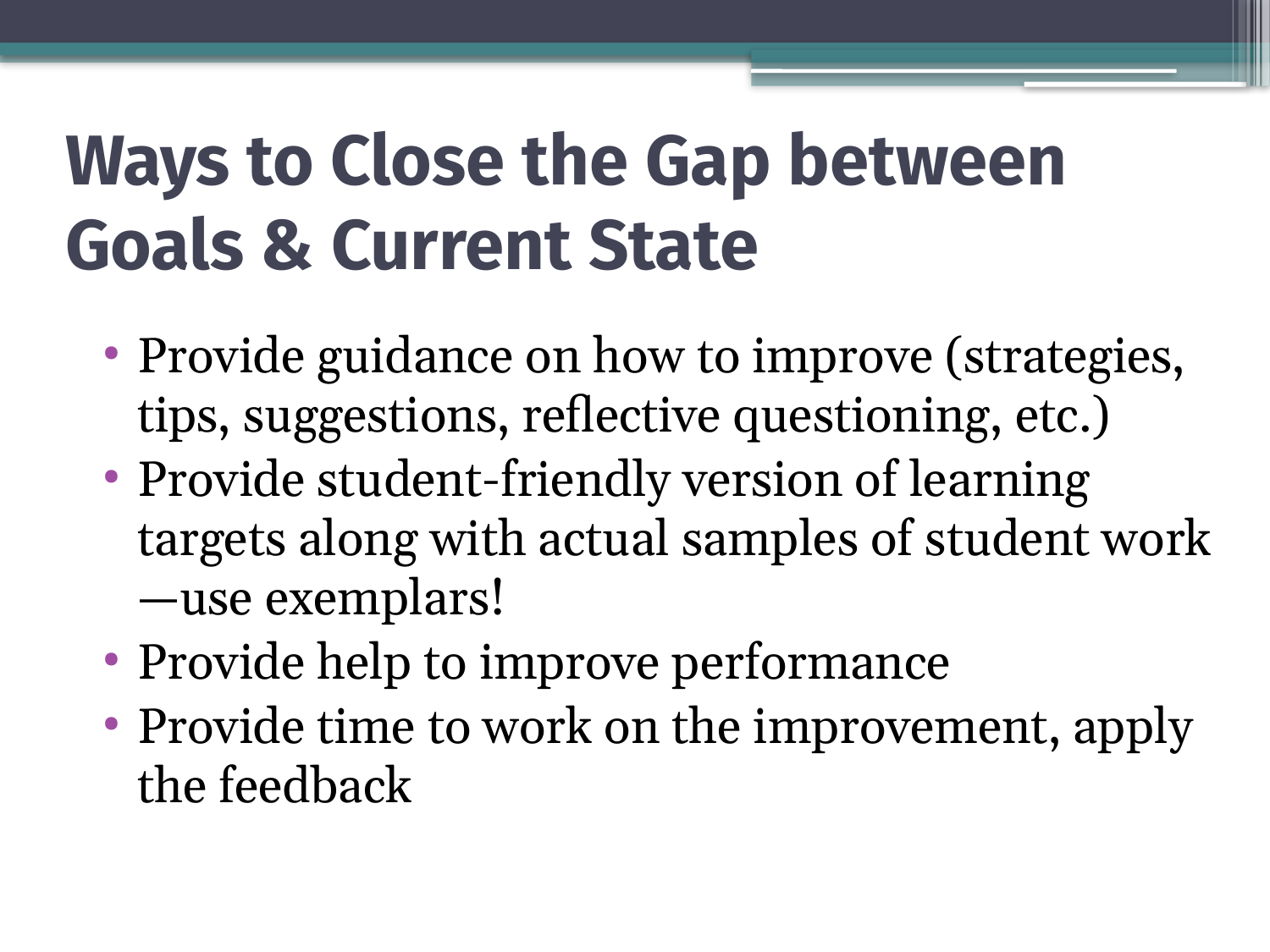

# Ways to Close the Gap between Goals & Current State
Provide guidance on how to improve (strategies, tips, suggestions, reflective questioning, etc.)
Provide student-friendly version of learning targets along with actual samples of student work—use exemplars!
Provide help to improve performance
Provide time to work on the improvement, apply the feedback